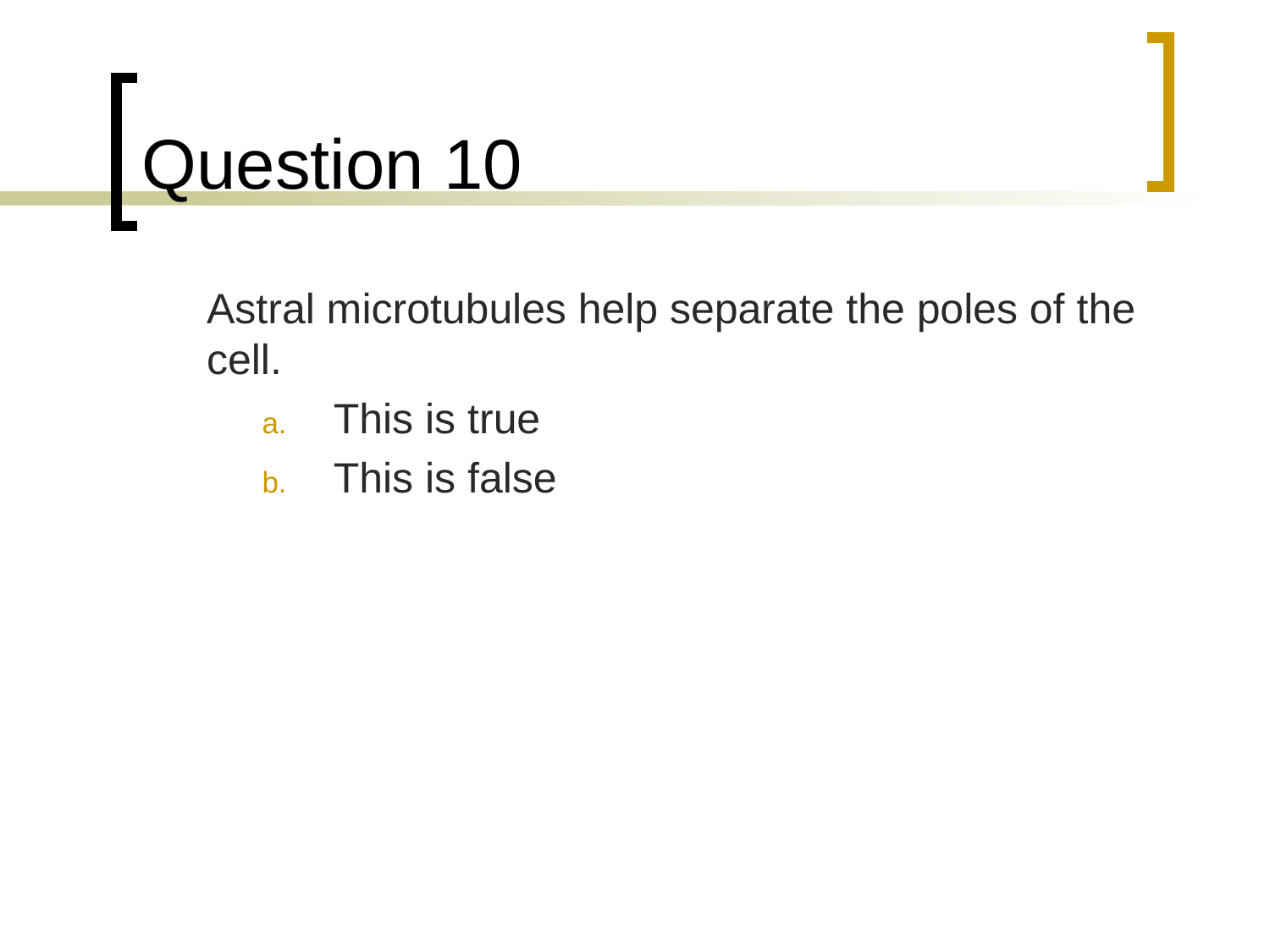

# Question 10
	Astral microtubules help separate the poles of the cell.
This is true
This is false